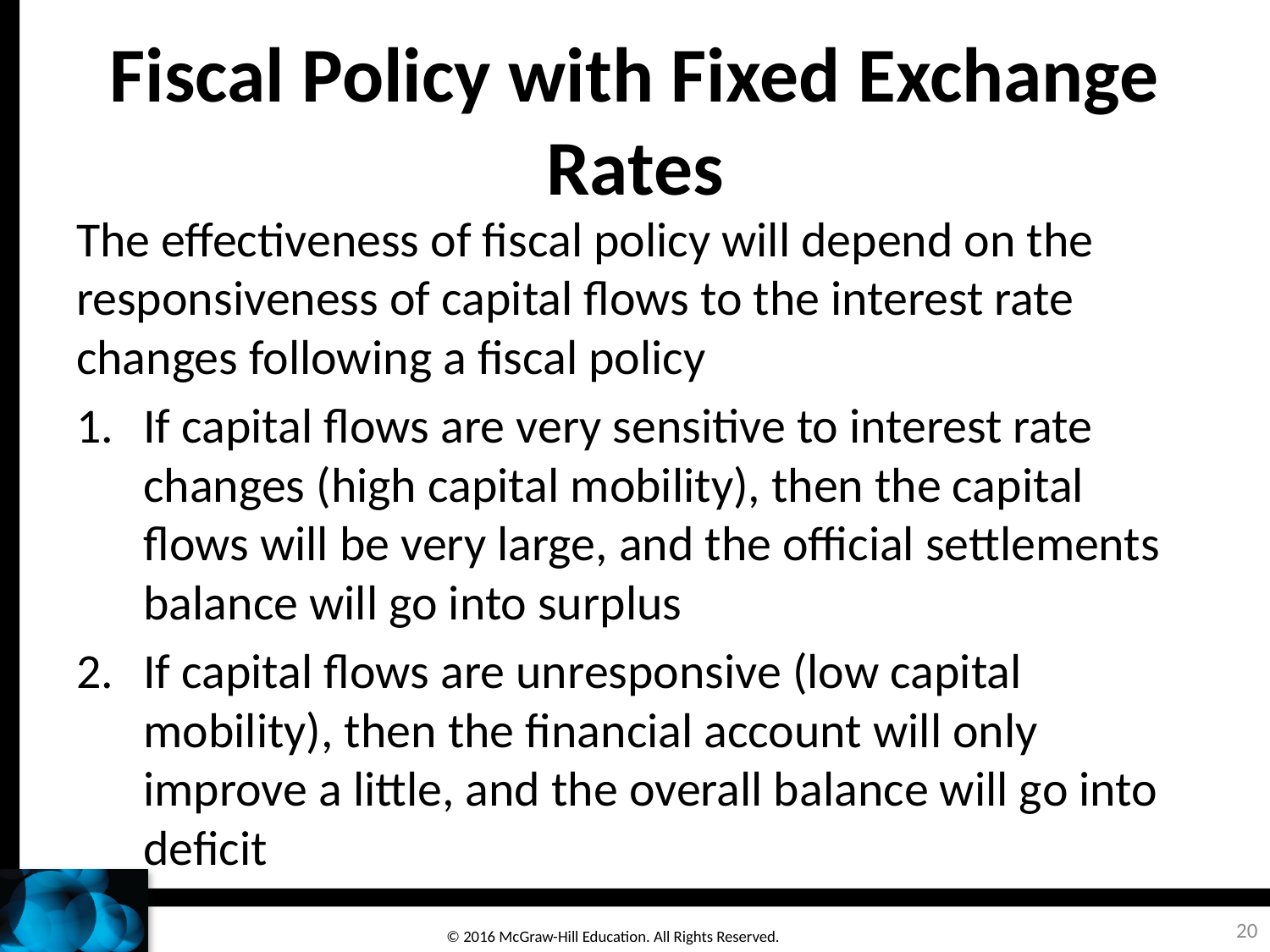

# Fiscal Policy with Fixed Exchange Rates
The effectiveness of fiscal policy will depend on the responsiveness of capital flows to the interest rate changes following a fiscal policy
If capital flows are very sensitive to interest rate changes (high capital mobility), then the capital flows will be very large, and the official settlements balance will go into surplus
If capital flows are unresponsive (low capital mobility), then the financial account will only improve a little, and the overall balance will go into deficit

20
© 2016 McGraw-Hill Education. All Rights Reserved.